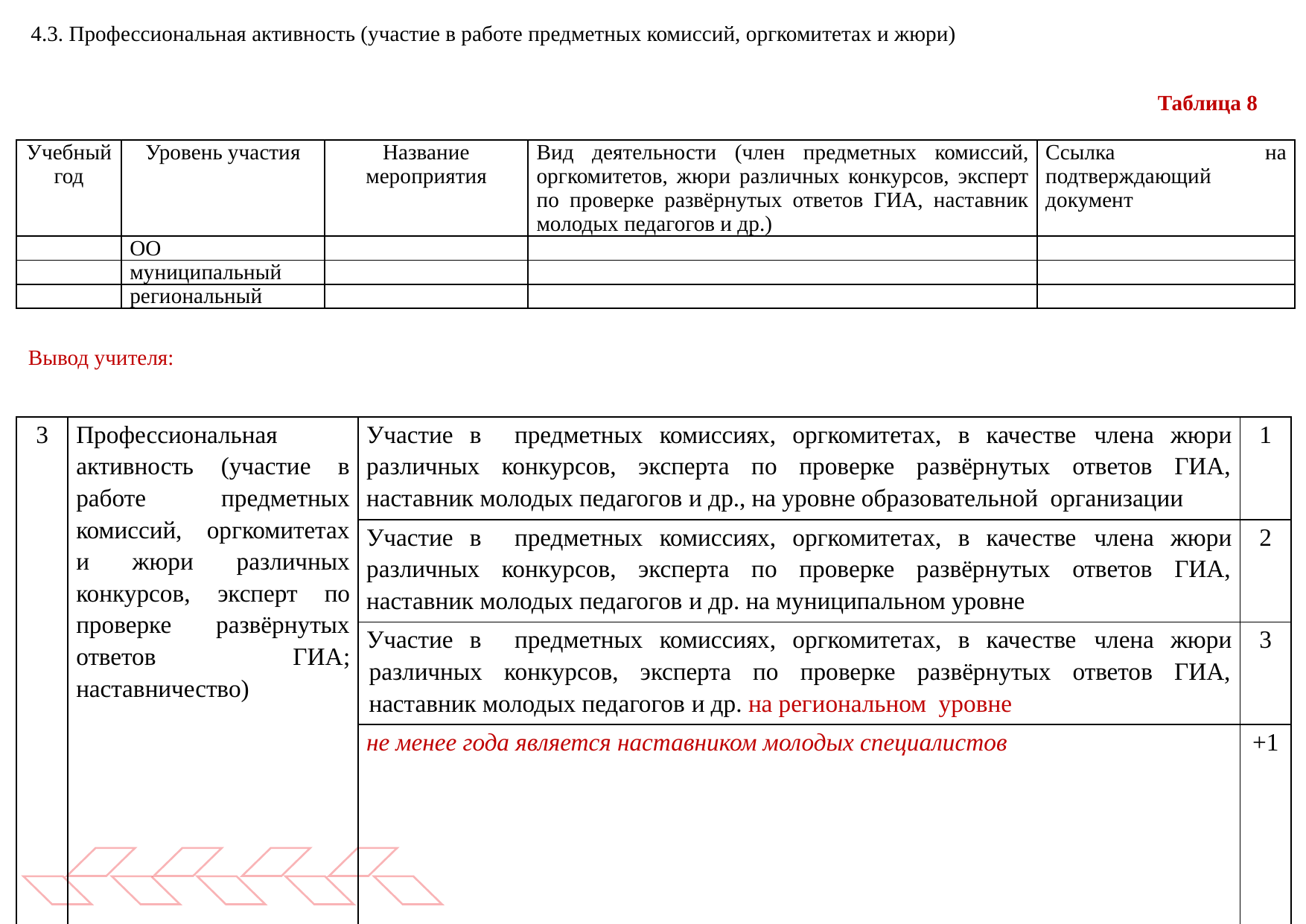

4.3. Профессиональная активность (участие в работе предметных комиссий, оргкомитетах и жюри)
Таблица 8
| Учебный год | Уровень участия | Название мероприятия | Вид деятельности (член предметных комиссий, оргкомитетов, жюри различных конкурсов, эксперт по проверке развёрнутых ответов ГИА, наставник молодых педагогов и др.) | Ссылка на подтверждающий документ |
| --- | --- | --- | --- | --- |
|  | ОО |  |  |  |
|  | муниципальный |  |  |  |
|  | региональный |  |  |  |
Вывод учителя:
| 3 | Профессиональная активность (участие в работе предметных комиссий, оргкомитетах и жюри различных конкурсов, эксперт по проверке развёрнутых ответов ГИА; наставничество) | Участие в предметных комиссиях, оргкомитетах, в качестве члена жюри различных конкурсов, эксперта по проверке развёрнутых ответов ГИА, наставник молодых педагогов и др., на уровне образовательной организации | 1 |
| --- | --- | --- | --- |
|  |  | Участие в предметных комиссиях, оргкомитетах, в качестве члена жюри различных конкурсов, эксперта по проверке развёрнутых ответов ГИА, наставник молодых педагогов и др. на муниципальном уровне | 2 |
|  |  | Участие в предметных комиссиях, оргкомитетах, в качестве члена жюри различных конкурсов, эксперта по проверке развёрнутых ответов ГИА, наставник молодых педагогов и др. на региональном уровне | 3 |
|  |  | не менее года является наставником молодых специалистов | +1 |